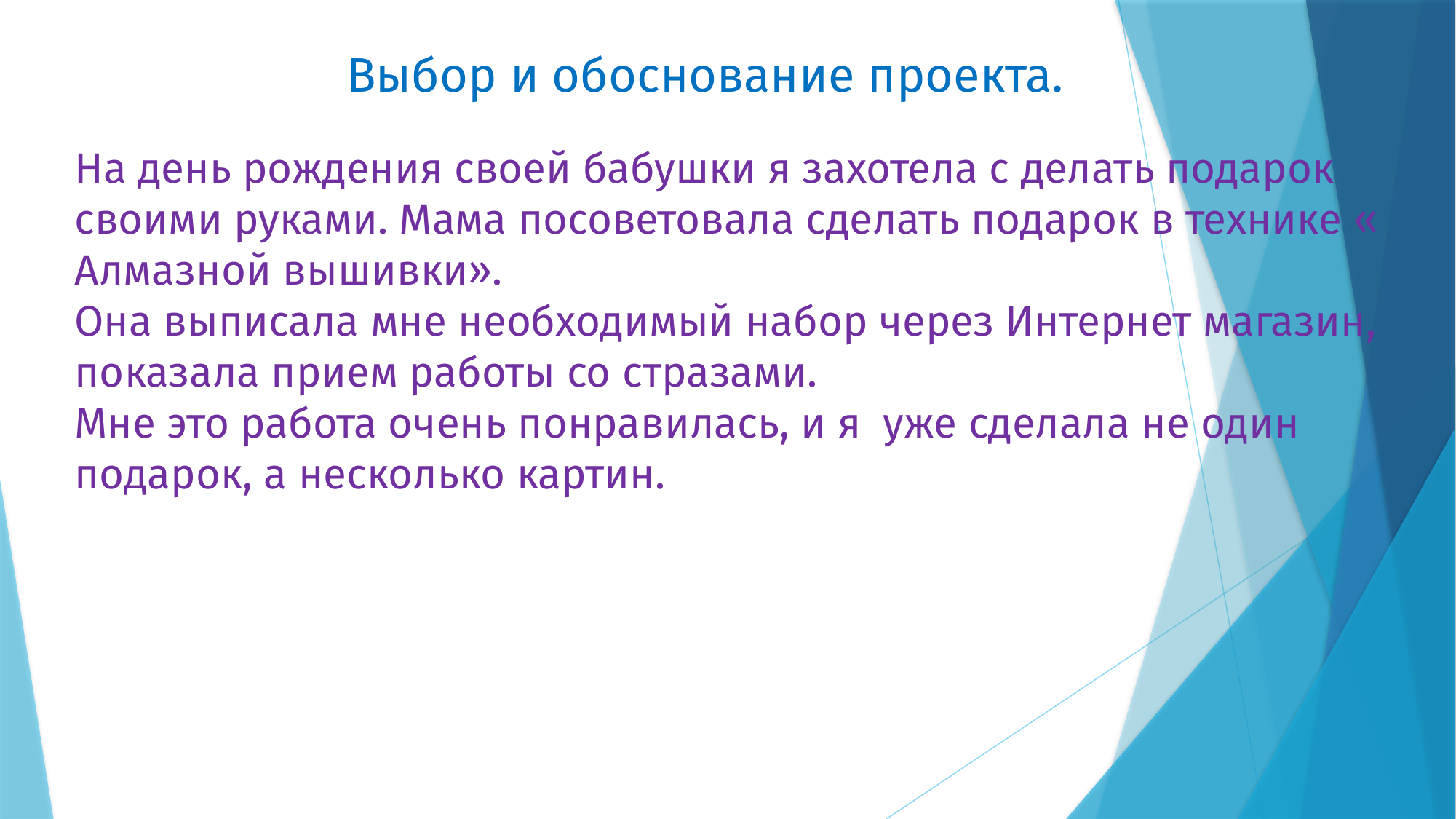

Выбор и обоснование проекта.
На день рождения своей бабушки я захотела с делать подарок своими руками. Мама посоветовала сделать подарок в технике « Алмазной вышивки».
Она выписала мне необходимый набор через Интернет магазин, показала прием работы со стразами.
Мне это работа очень понравилась, и я  уже сделала не один подарок, а несколько картин.